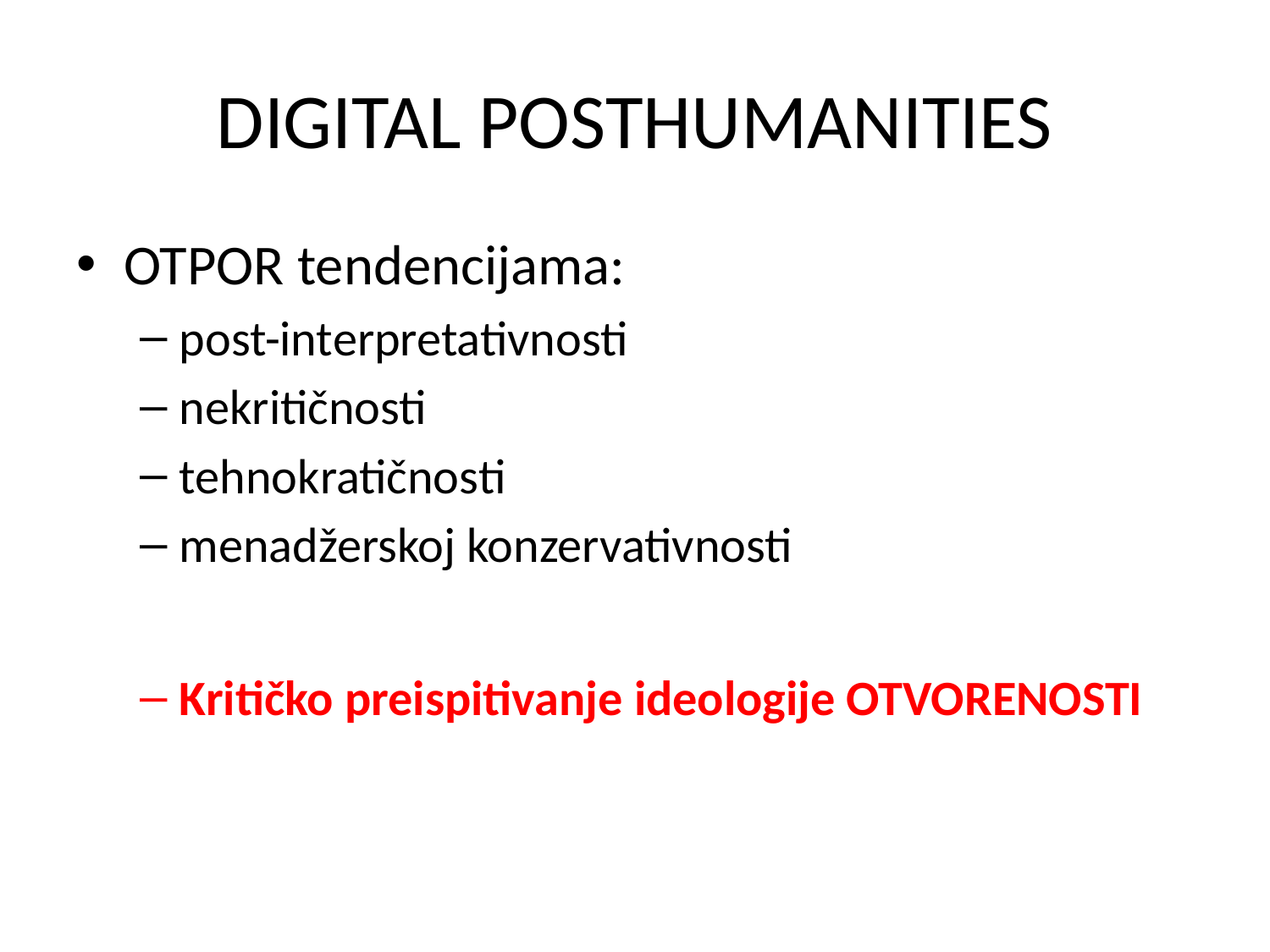

# DIGITAL POSTHUMANITIES
OTPOR tendencijama:
post-interpretativnosti
nekritičnosti
tehnokratičnosti
menadžerskoj konzervativnosti

Kritičko preispitivanje ideologije OTVORENOSTI